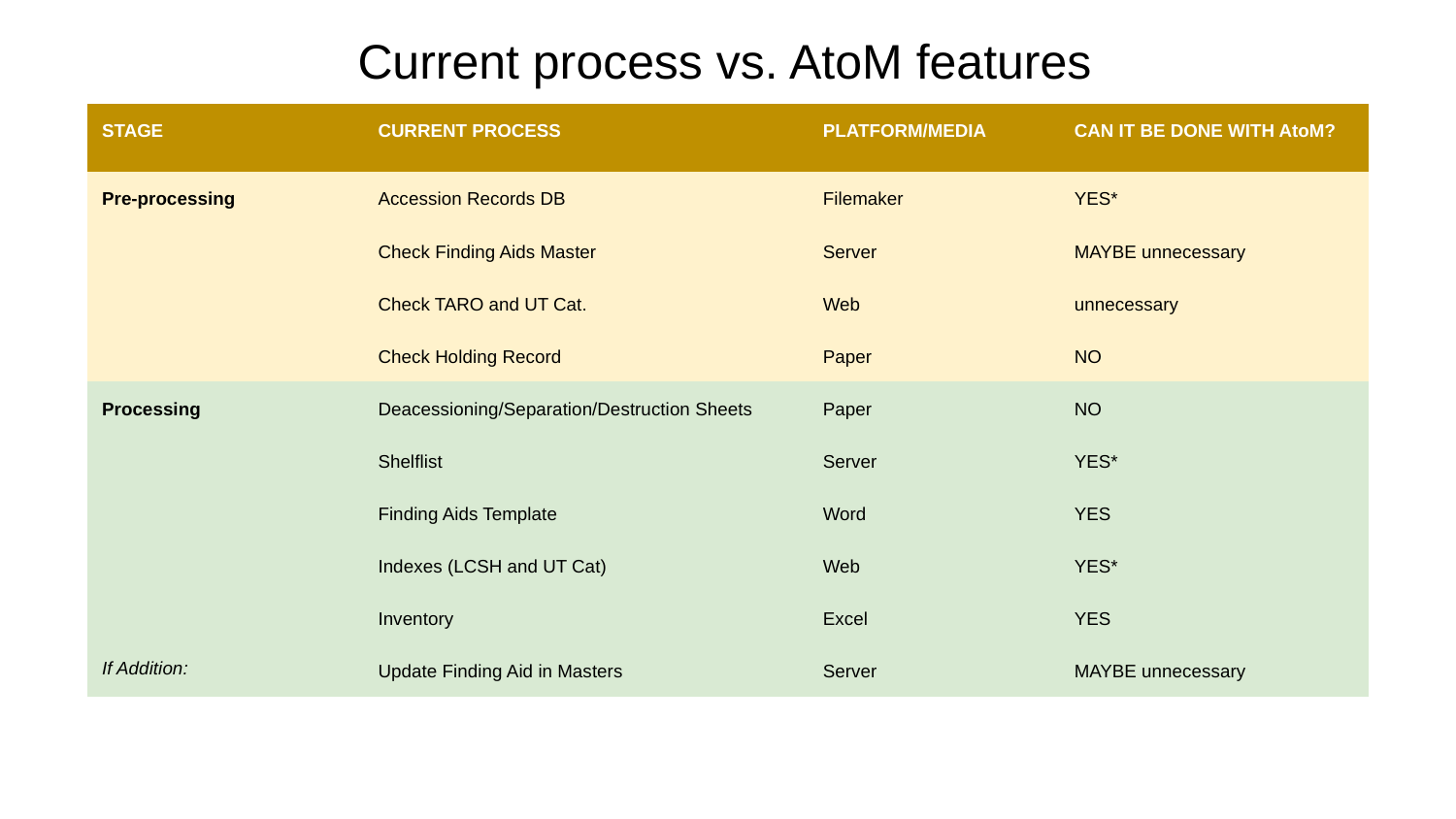

# Current process vs. AtoM features
| STAGE | CURRENT PROCESS | PLATFORM/MEDIA | CAN IT BE DONE WITH AtoM? |
| --- | --- | --- | --- |
| Pre-processing | Accession Records DB | Filemaker | YES\* |
|  | Check Finding Aids Master | Server | MAYBE unnecessary |
|  | Check TARO and UT Cat. | Web | unnecessary |
|  | Check Holding Record | Paper | NO |
| Processing | Deacessioning/Separation/Destruction Sheets | Paper | NO |
|  | Shelflist | Server | YES\* |
|  | Finding Aids Template | Word | YES |
|  | Indexes (LCSH and UT Cat) | Web | YES\* |
|  | Inventory | Excel | YES |
| If Addition: | Update Finding Aid in Masters | Server | MAYBE unnecessary |